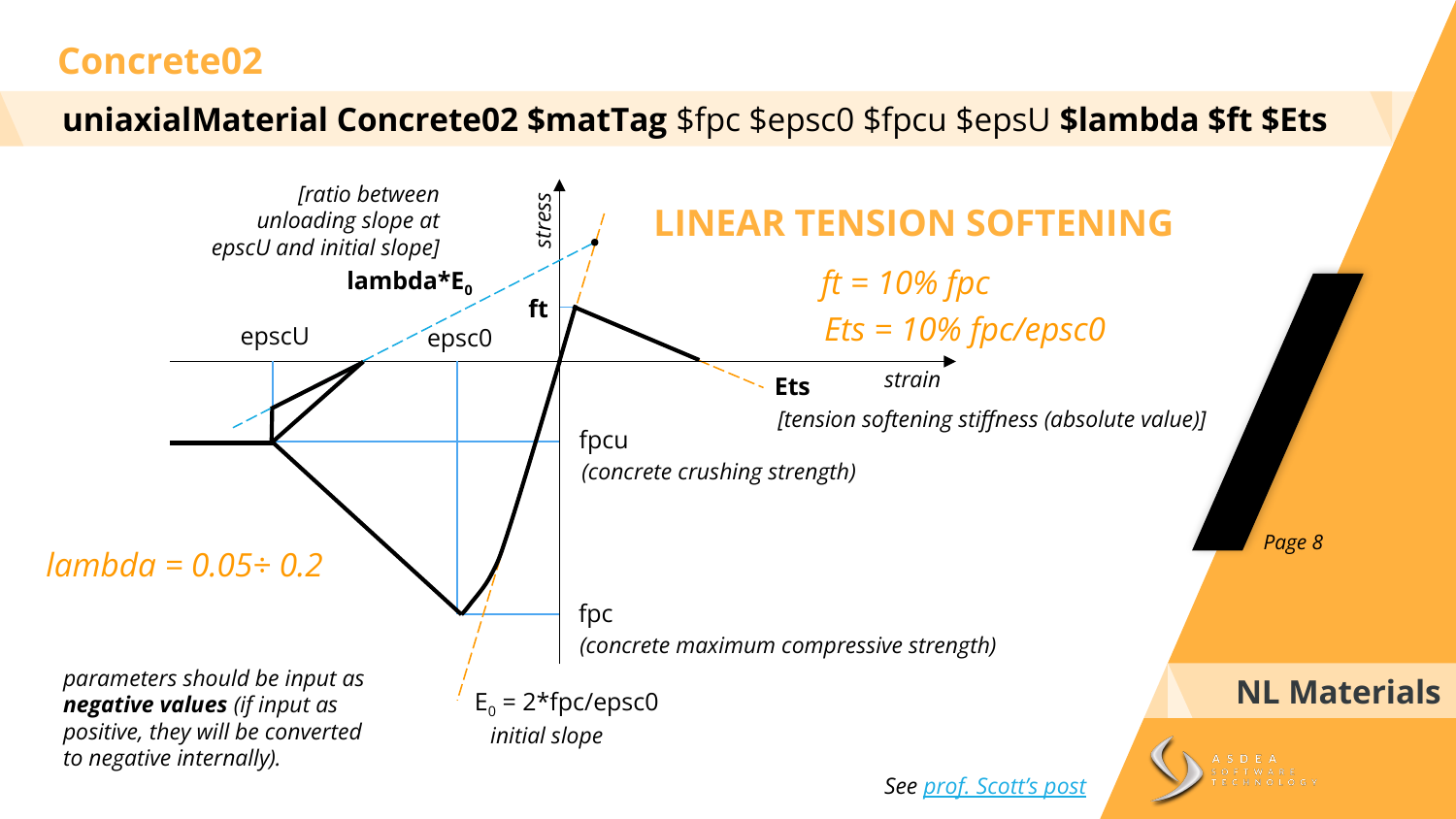

Concrete02

uniaxialMaterial Concrete02 $matTag $fpc $epsc0 $fpcu $epsU $lambda $ft $Ets
stress

strain
[ratio between unloading slope at epscU and initial slope]
LINEAR TENSION SOFTENING

ft = 10% fpc
lambda*E0
ft
Ets = 10% fpc/epsc0
epscU
epsc0
Ets
[tension softening stiffness (absolute value)]
fpcu
(concrete crushing strength)
Page 8
lambda = 0.05÷ 0.2
fpc
(concrete maximum compressive strength)
parameters should be input as negative values (if input as positive, they will be converted to negative internally).

NL Materials
E0 = 2*fpc/epsc0
initial slope
See prof. Scott’s post